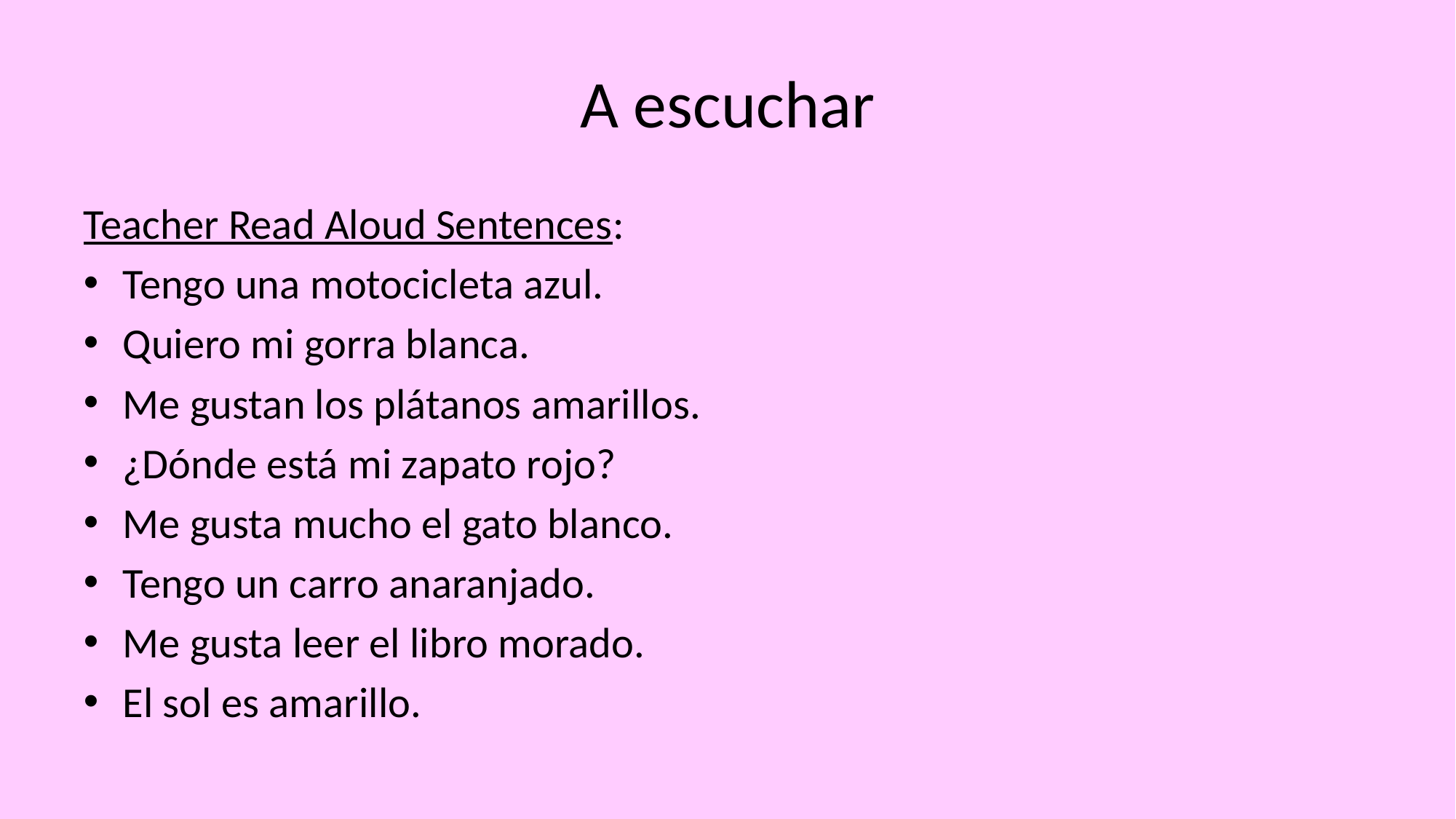

# A escuchar
Teacher Read Aloud Sentences:
Tengo una motocicleta azul.
Quiero mi gorra blanca.
Me gustan los plátanos amarillos.
¿Dónde está mi zapato rojo?
Me gusta mucho el gato blanco.
Tengo un carro anaranjado.
Me gusta leer el libro morado.
El sol es amarillo.